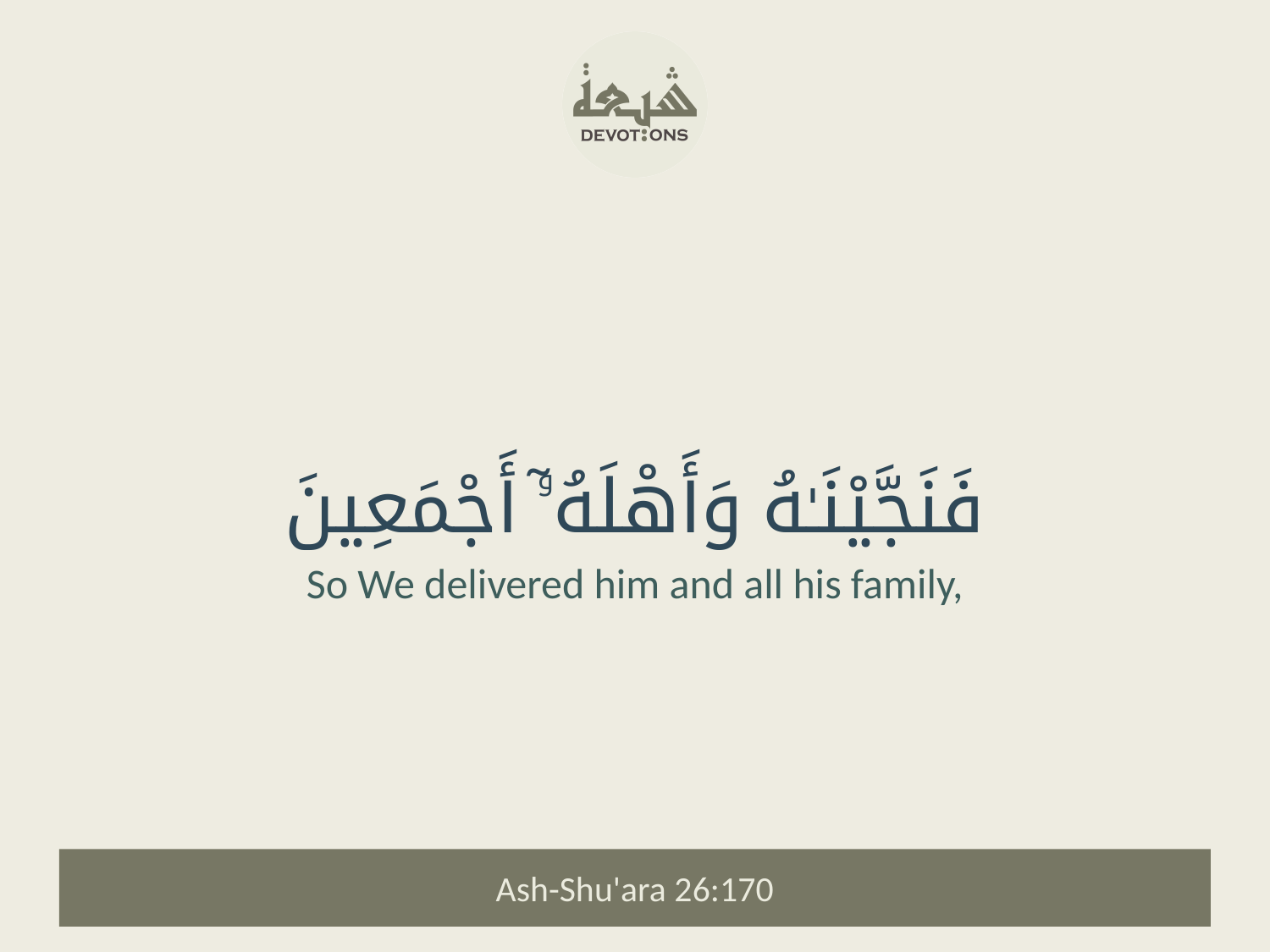

فَنَجَّيْنَـٰهُ وَأَهْلَهُۥٓ أَجْمَعِينَ
So We delivered him and all his family,
Ash-Shu'ara 26:170